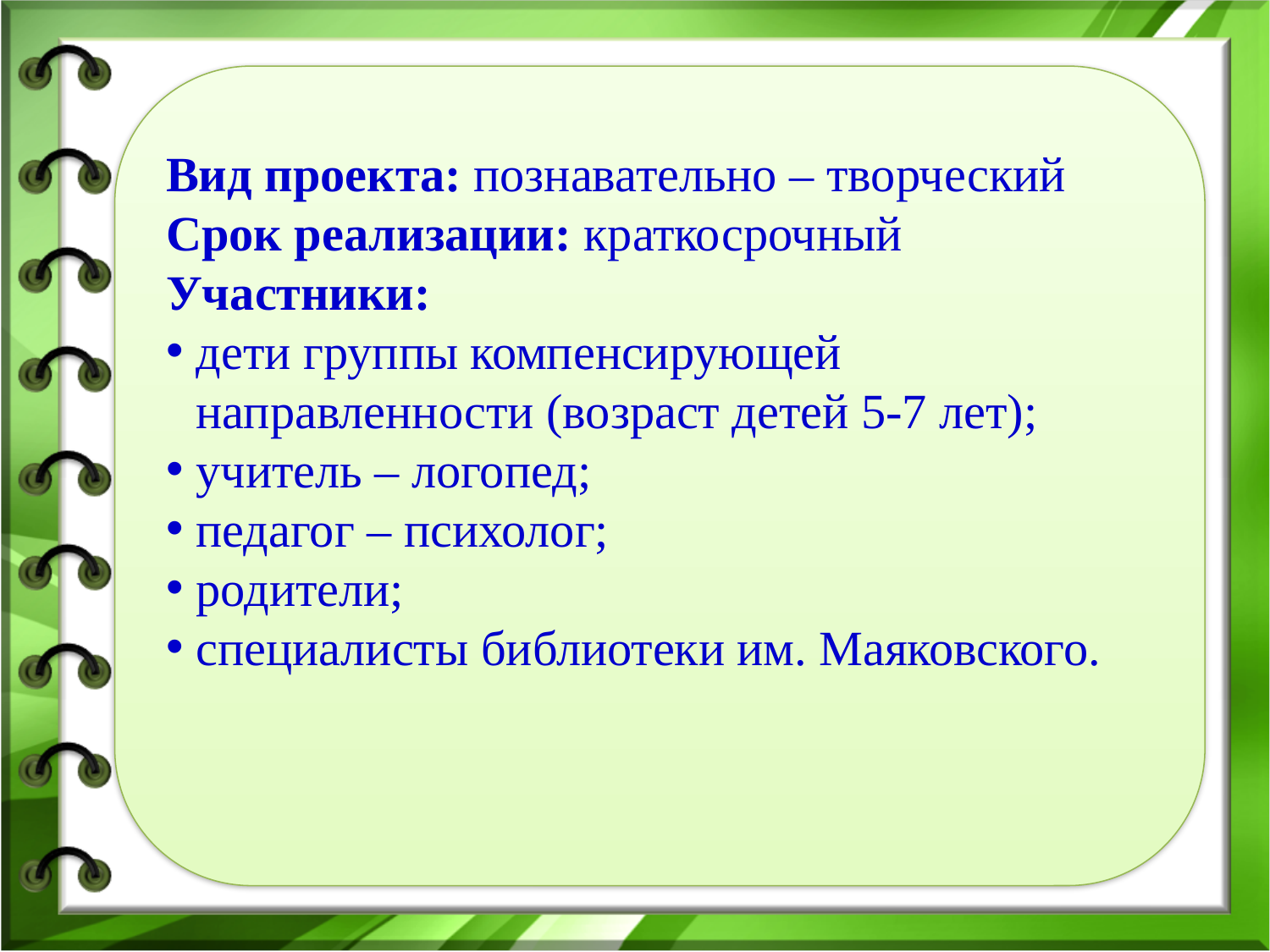

Вид проекта: познавательно – творческий
Срок реализации: краткосрочный
Участники:
дети группы компенсирующей направленности (возраст детей 5-7 лет);
учитель – логопед;
педагог – психолог;
родители;
специалисты библиотеки им. Маяковского.